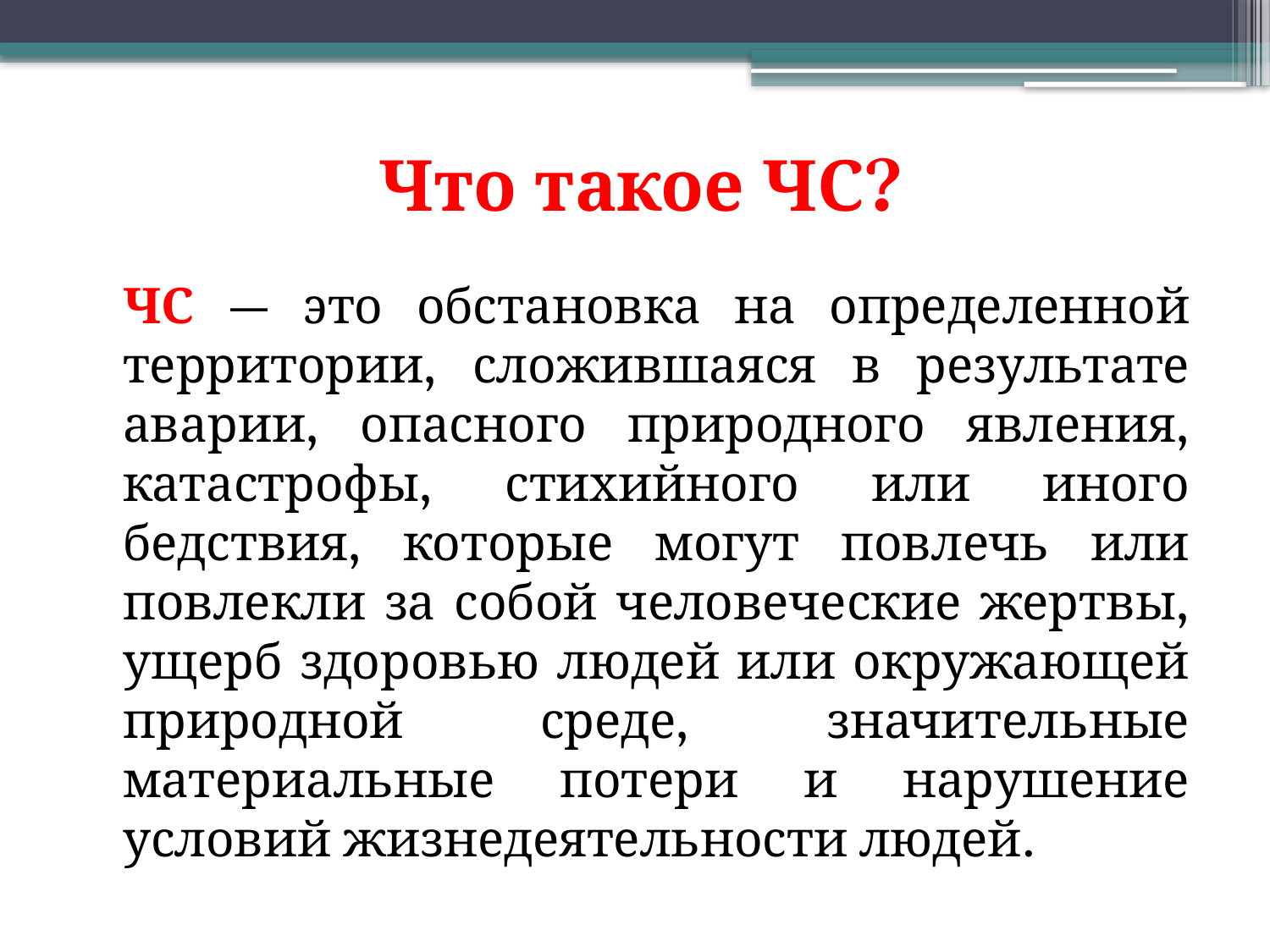

# Что такое ЧС?
	ЧС — это обстановка на определенной территории, сложившаяся в результате аварии, опасного природного явления, катастрофы, стихийного или иного бедствия, которые могут повлечь или повлекли за собой человеческие жертвы, ущерб здоровью людей или окружающей природной среде, значительные материальные потери и нарушение условий жизнедеятельности людей.